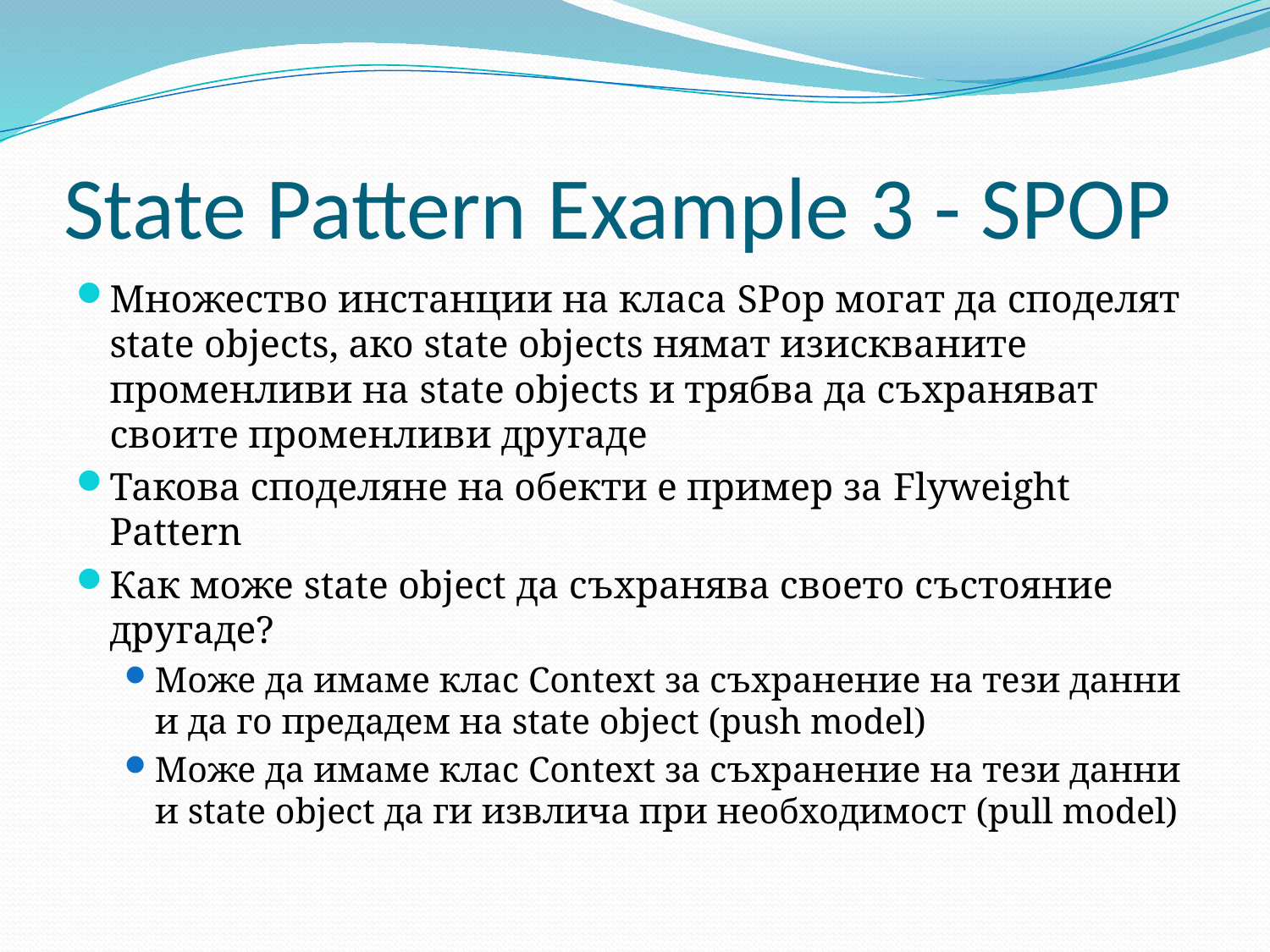

# State Pattern Example 3 - SPOP
Множество инстанции на класа SPop могат да споделят state objects, ако state objects нямат изискваните променливи на state objects и трябва да съхраняват своите променливи другаде
Такова споделяне на обекти е пример за Flyweight Pattern
Как може state object да съхранява своето състояние другаде?
Може да имаме клас Context за съхранение на тези данни и да го предадем на state object (push model)
Може да имаме клас Context за съхранение на тези данни и state object да ги извлича при необходимост (pull model)